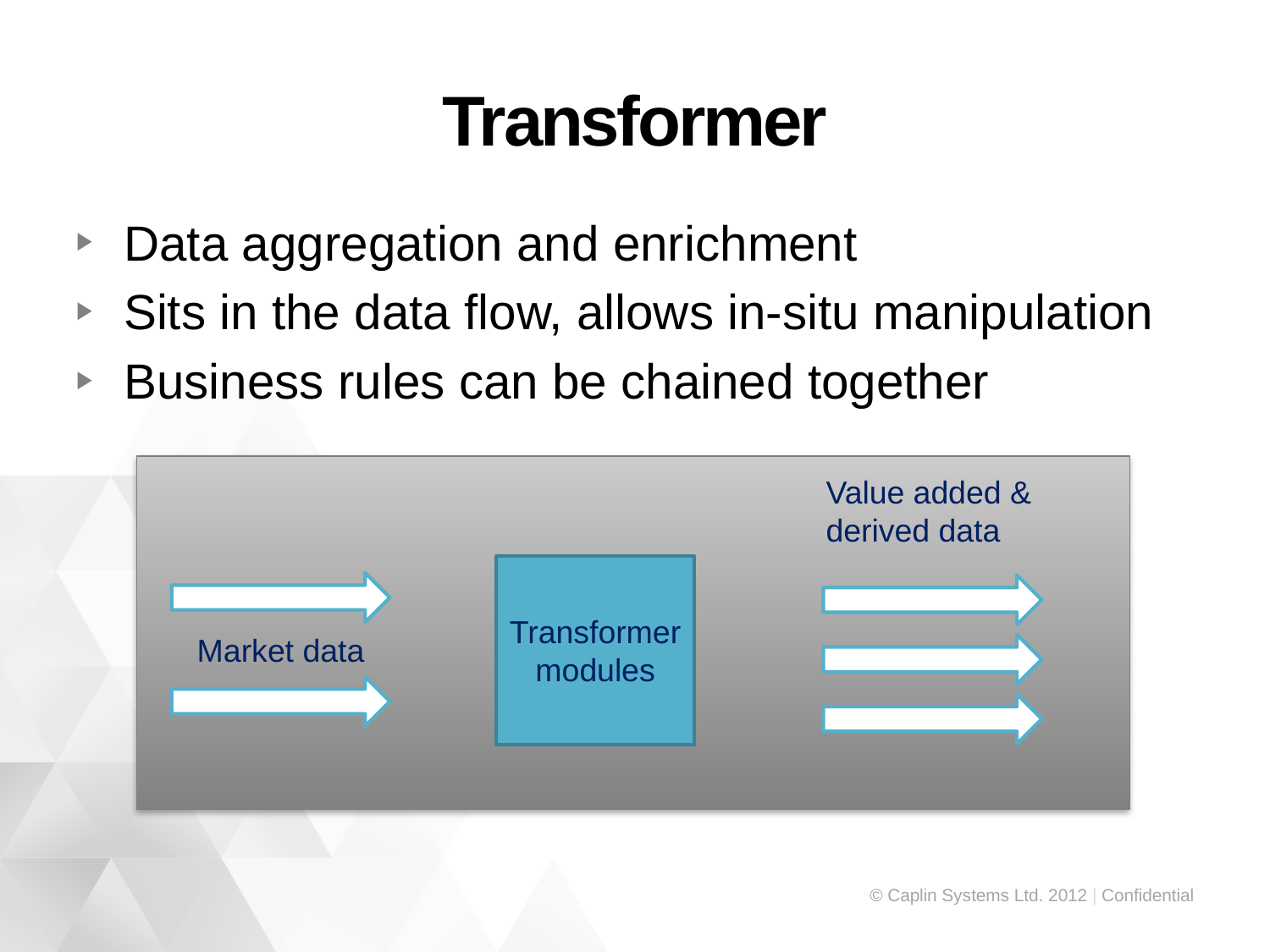

# Transformer
Data aggregation and enrichment
Sits in the data flow, allows in-situ manipulation
Business rules can be chained together

Value added &
derived data
Transformer modules

Market data